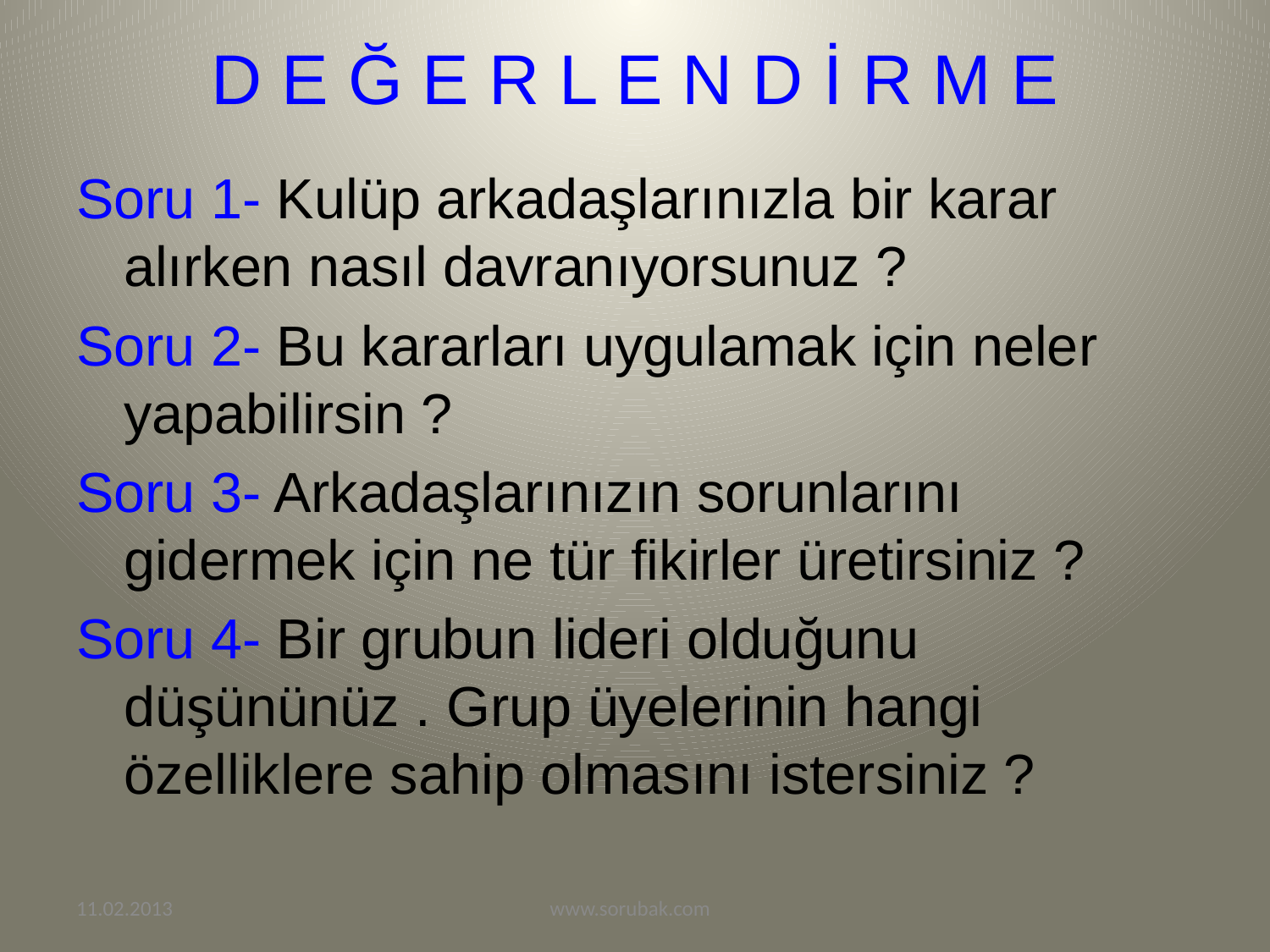

# D E Ğ E R L E N D İ R M E
Soru 1- Kulüp arkadaşlarınızla bir karar alırken nasıl davranıyorsunuz ?
Soru 2- Bu kararları uygulamak için neler yapabilirsin ?
Soru 3- Arkadaşlarınızın sorunlarını gidermek için ne tür fikirler üretirsiniz ?
Soru 4- Bir grubun lideri olduğunu düşününüz . Grup üyelerinin hangi özelliklere sahip olmasını istersiniz ?
11.02.2013
www.sorubak.com